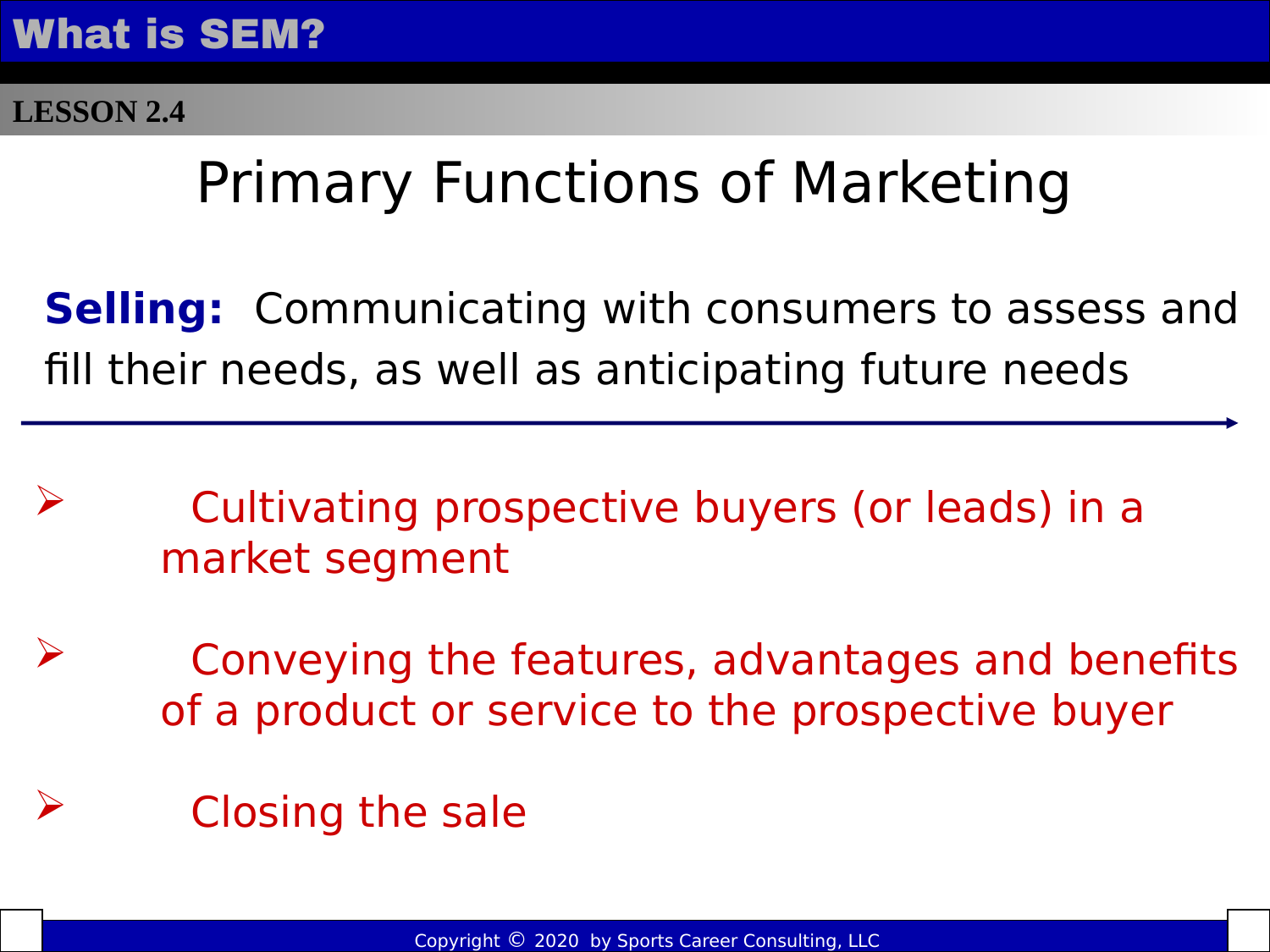

What is SEM?
LESSON 2.4
Primary Functions of Marketing
Selling:  Communicating with consumers to assess and

fill their needs, as well as anticipating future needs

 	Cultivating prospective buyers (or leads) in a
	market segment

 	Conveying the features, advantages and benefits
	of a product or service to the prospective buyer

 	Closing the sale

Copyright © 2020  by Sports Career Consulting, LLC